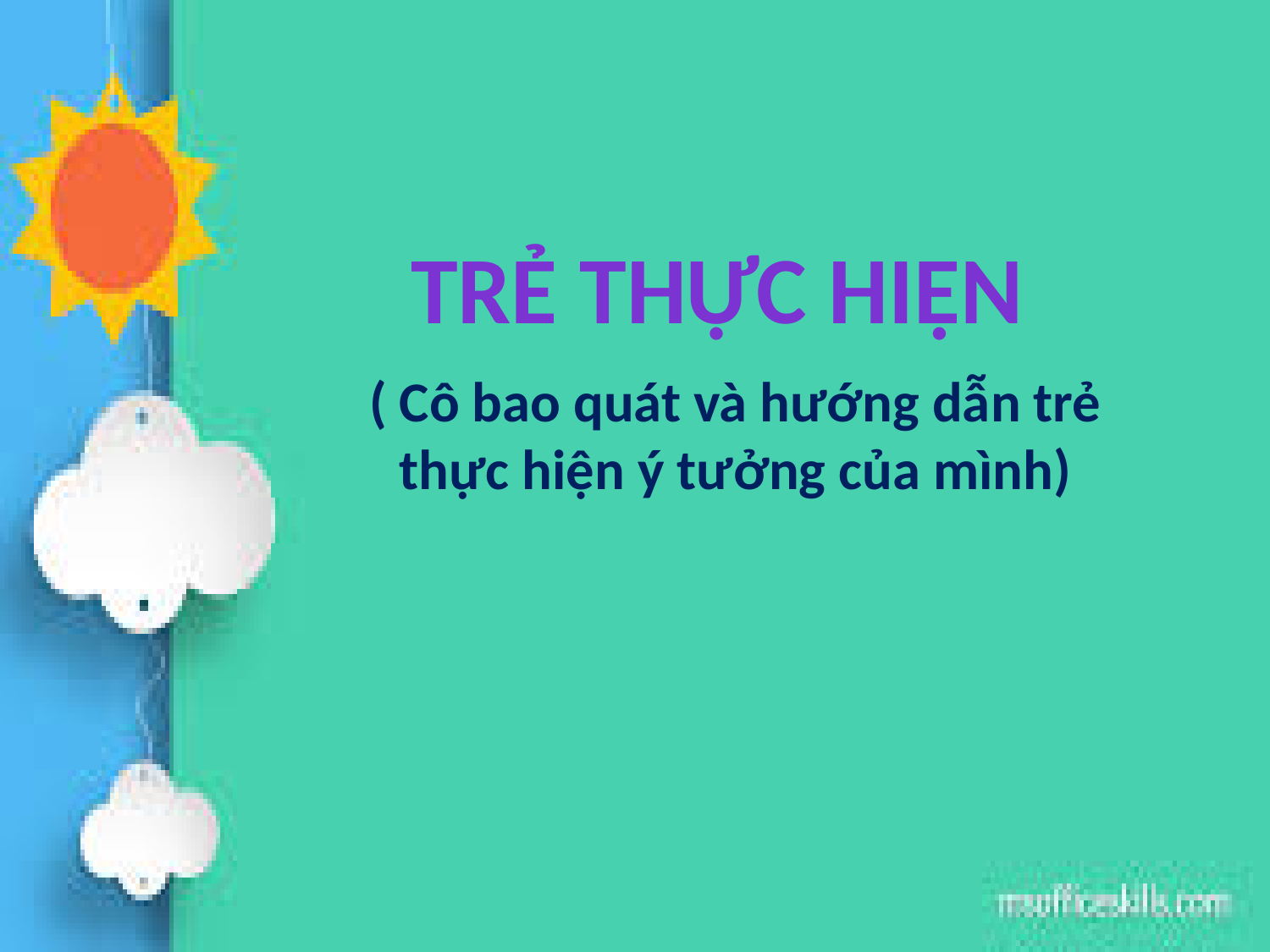

Trẻ thực hiện
( Cô bao quát và hướng dẫn trẻ thực hiện ý tưởng của mình)